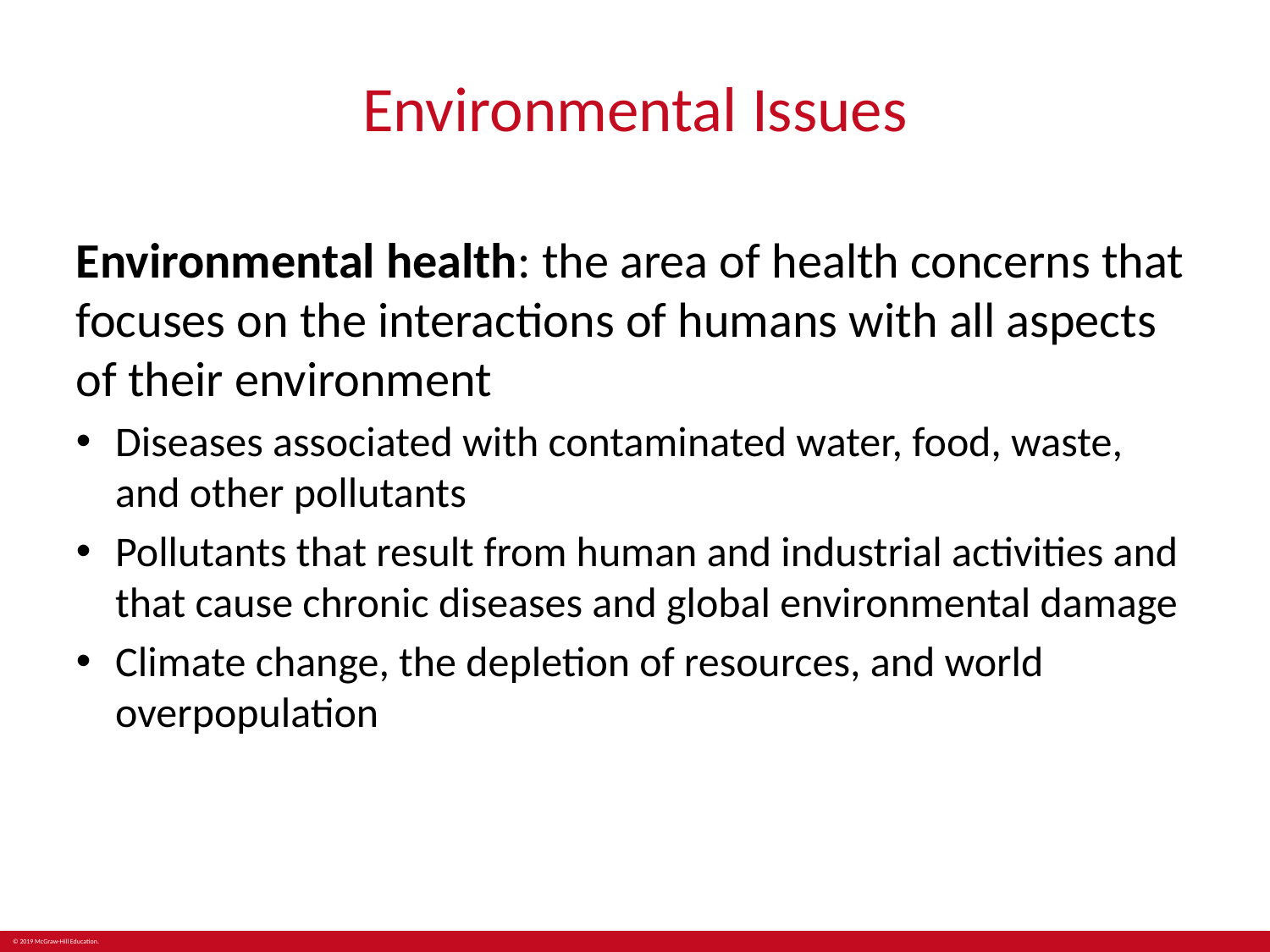

# Environmental Issues
Environmental health: the area of health concerns that focuses on the interactions of humans with all aspects of their environment
Diseases associated with contaminated water, food, waste, and other pollutants
Pollutants that result from human and industrial activities and that cause chronic diseases and global environmental damage
Climate change, the depletion of resources, and world overpopulation